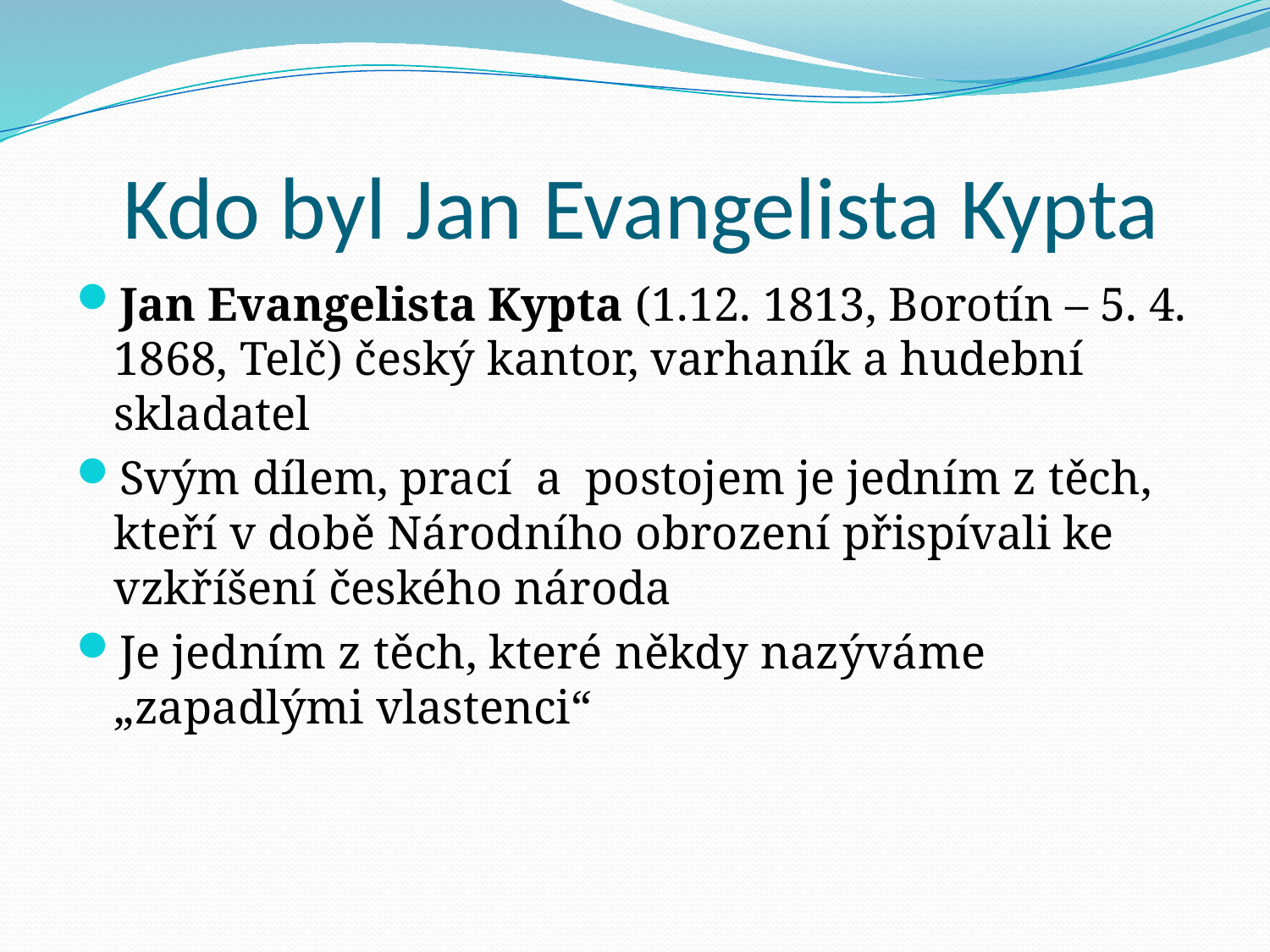

# Kdo byl Jan Evangelista Kypta
Jan Evangelista Kypta (1.12. 1813, Borotín – 5. 4. 1868, Telč) český kantor, varhaník a hudební skladatel
Svým dílem, prací  a  postojem je jedním z těch, kteří v době Národního obrození přispívali ke vzkříšení českého národa
Je jedním z těch, které někdy nazýváme „zapadlými vlastenci“